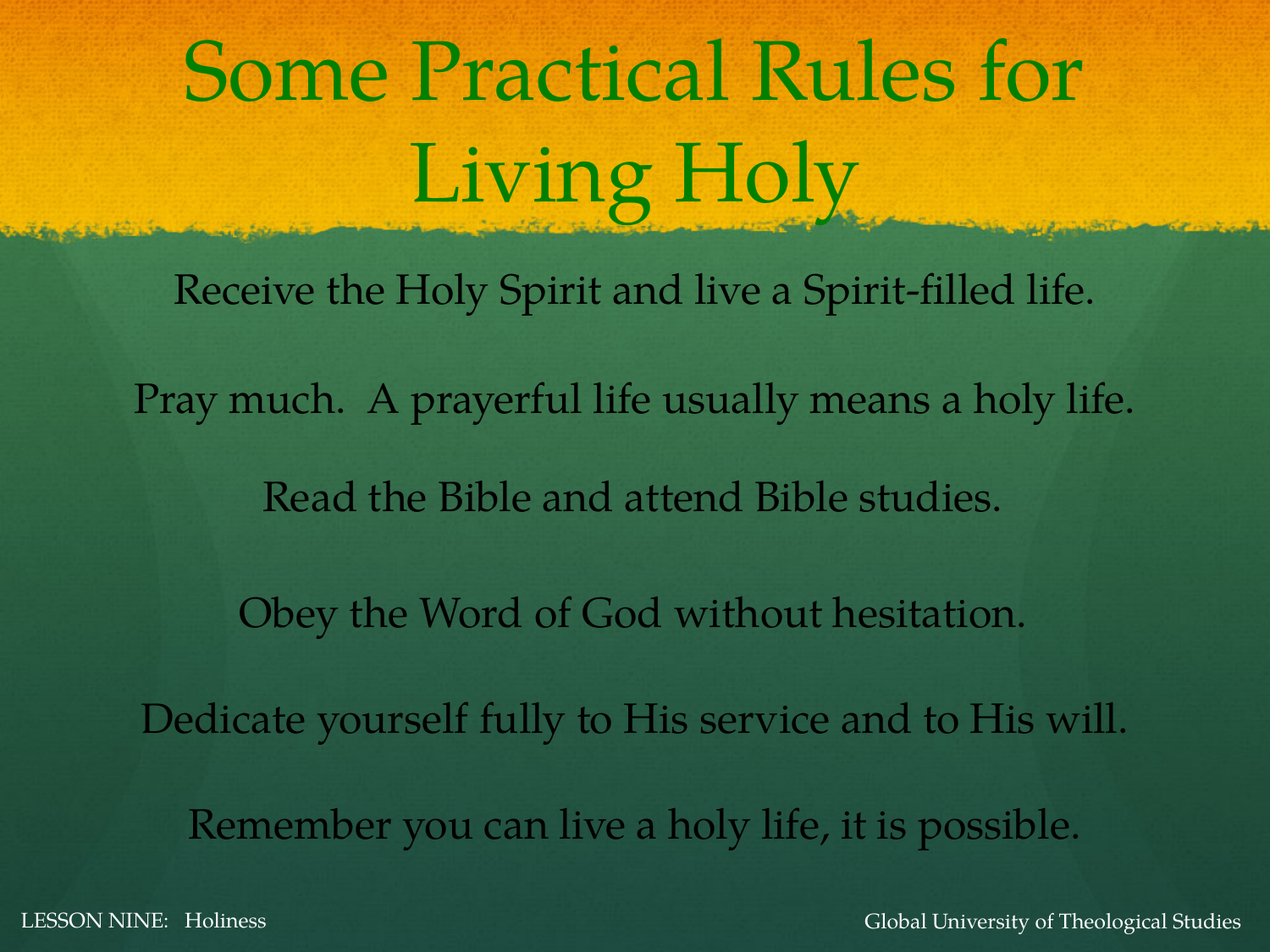

# Some Practical Rules for Living Holy
Receive the Holy Spirit and live a Spirit-filled life.
Pray much.  A prayerful life usually means a holy life.
Read the Bible and attend Bible studies.
Obey the Word of God without hesitation.
Dedicate yourself fully to His service and to His will.
Global University of Theological Studies
Remember you can live a holy life, it is possible.
LESSON NINE:   Holiness